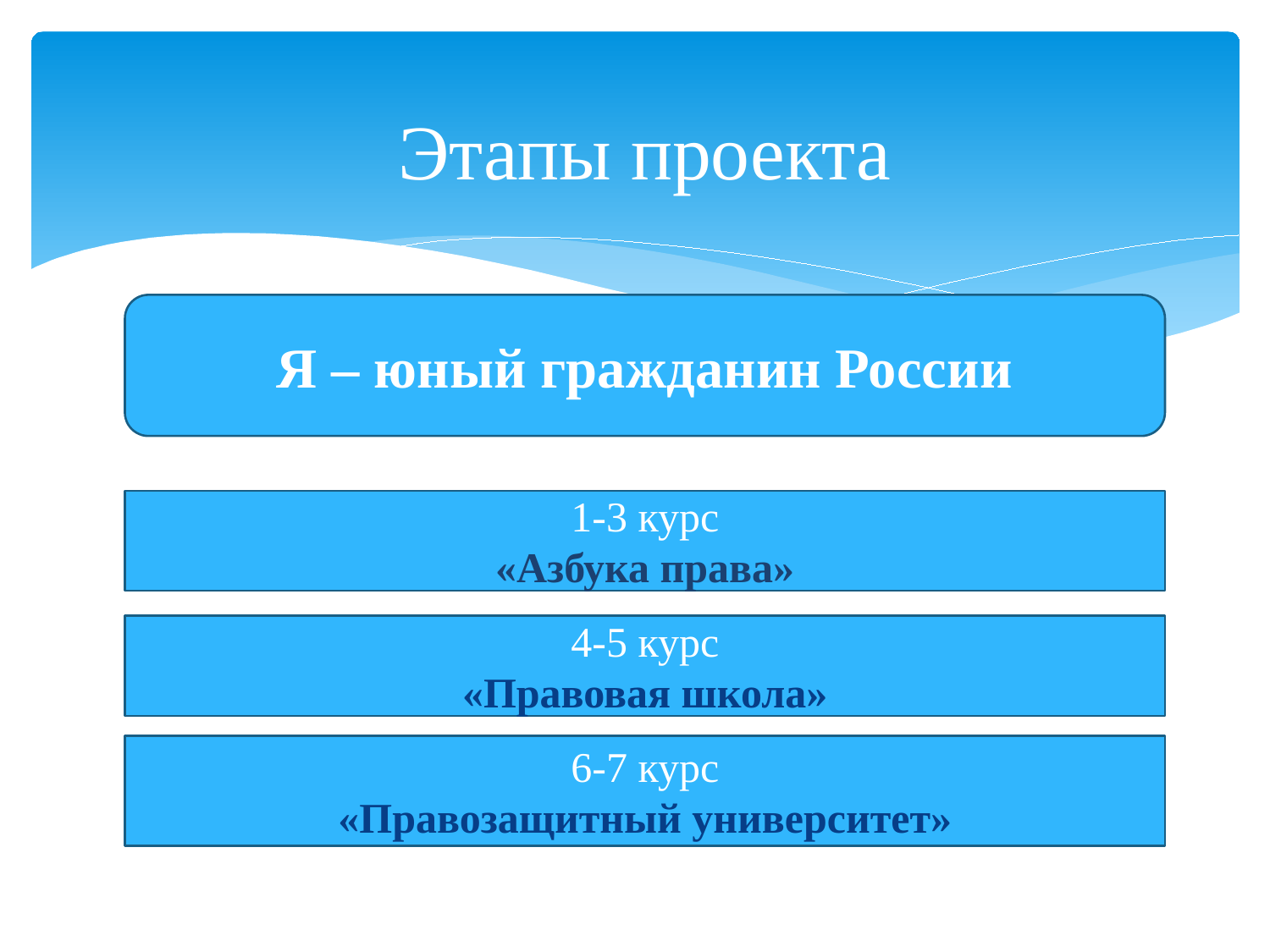

# Этапы проекта
Я – юный гражданин России
1-3 курс
«Азбука права»

4-5 курс
«Правовая школа»

6-7 курс
«Правозащитный университет»